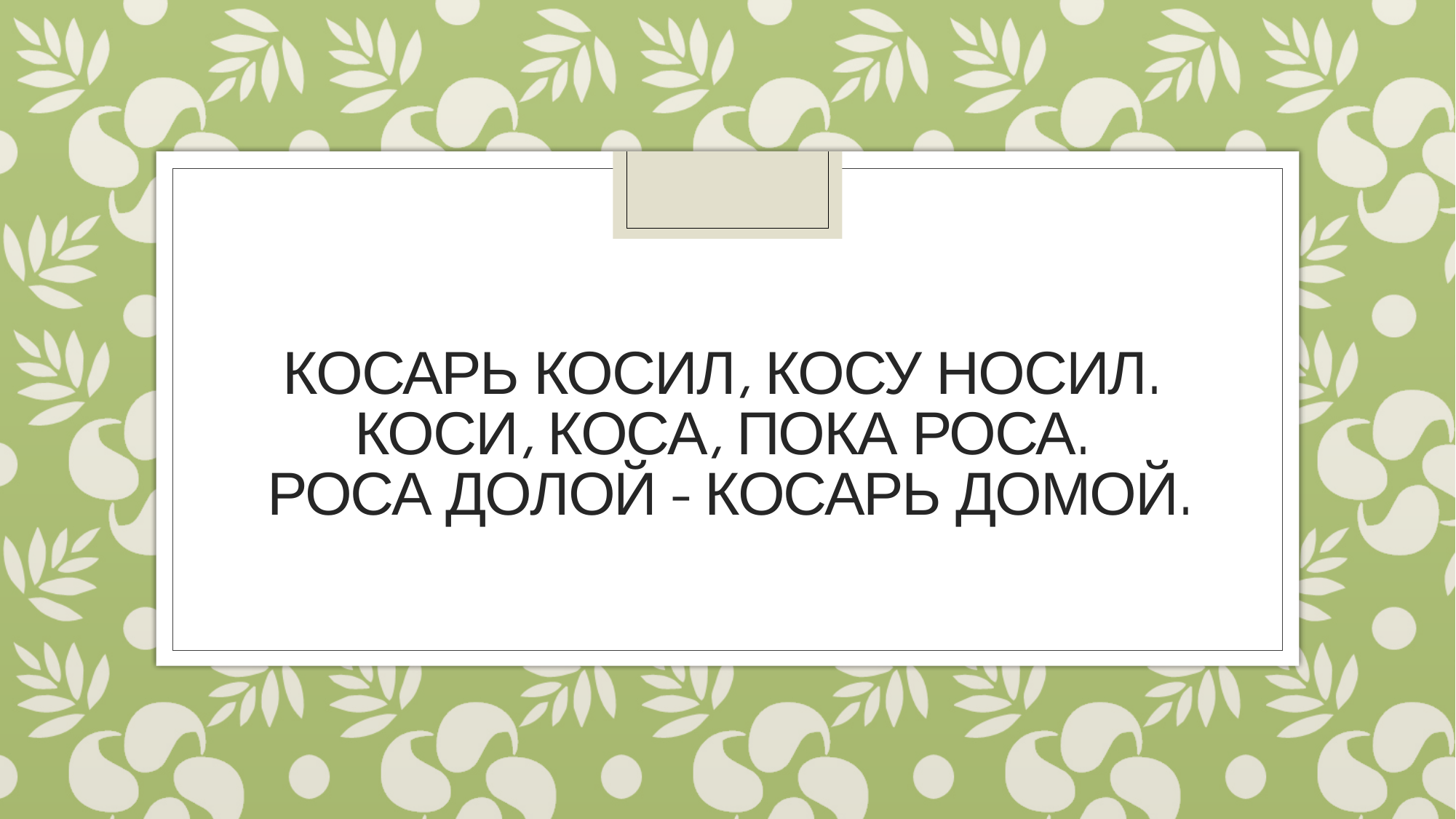

# Косарь косил, косу носил.  Коси, коса, пока роса.  Роса долой - косарь домой.